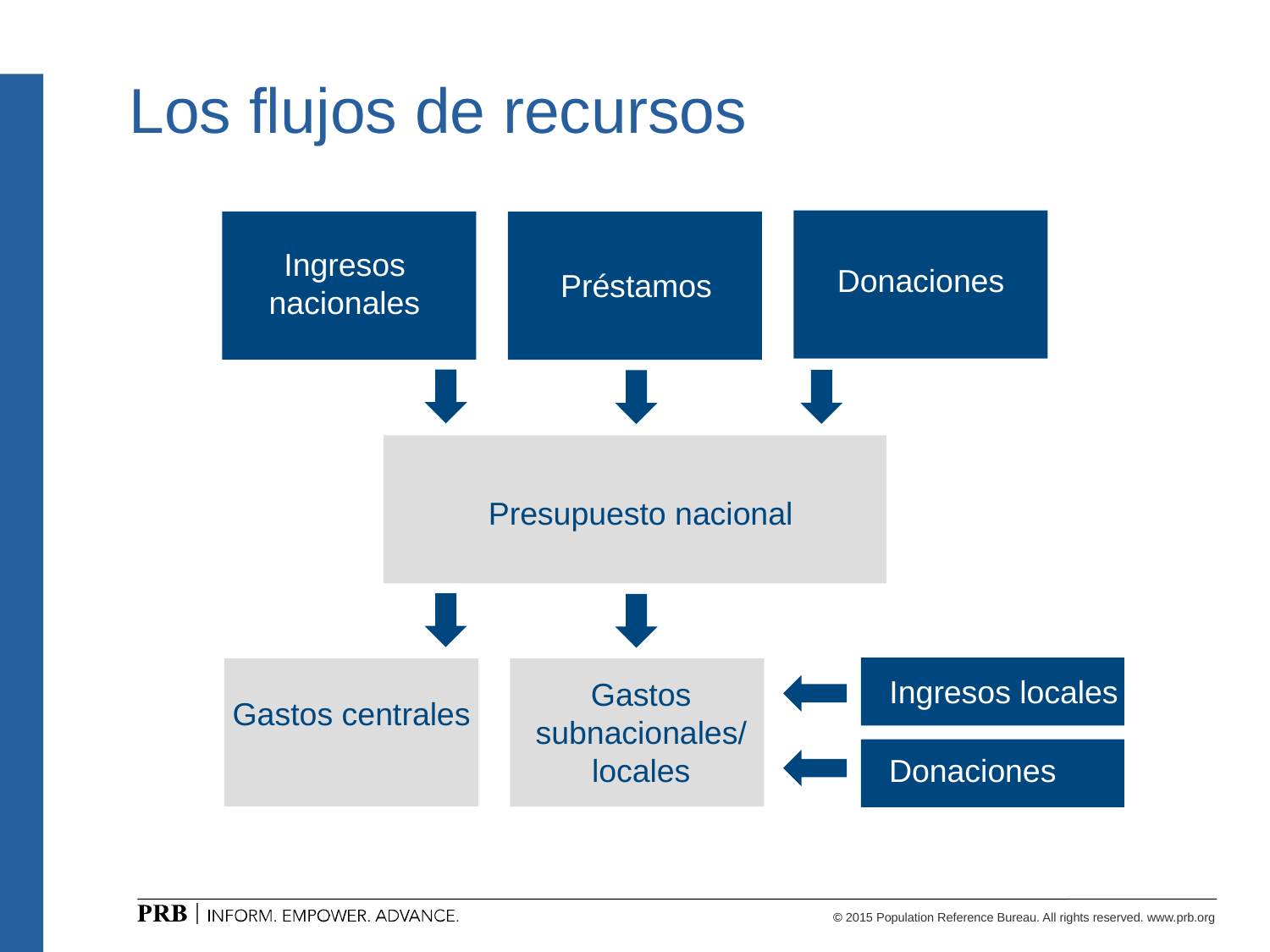

# Los flujos de recursos

Ingresos nacionales
Donaciones
Préstamos

Presupuesto nacional

Ingresos locales
Gastos subnacionales/
locales

Gastos centrales

Donaciones